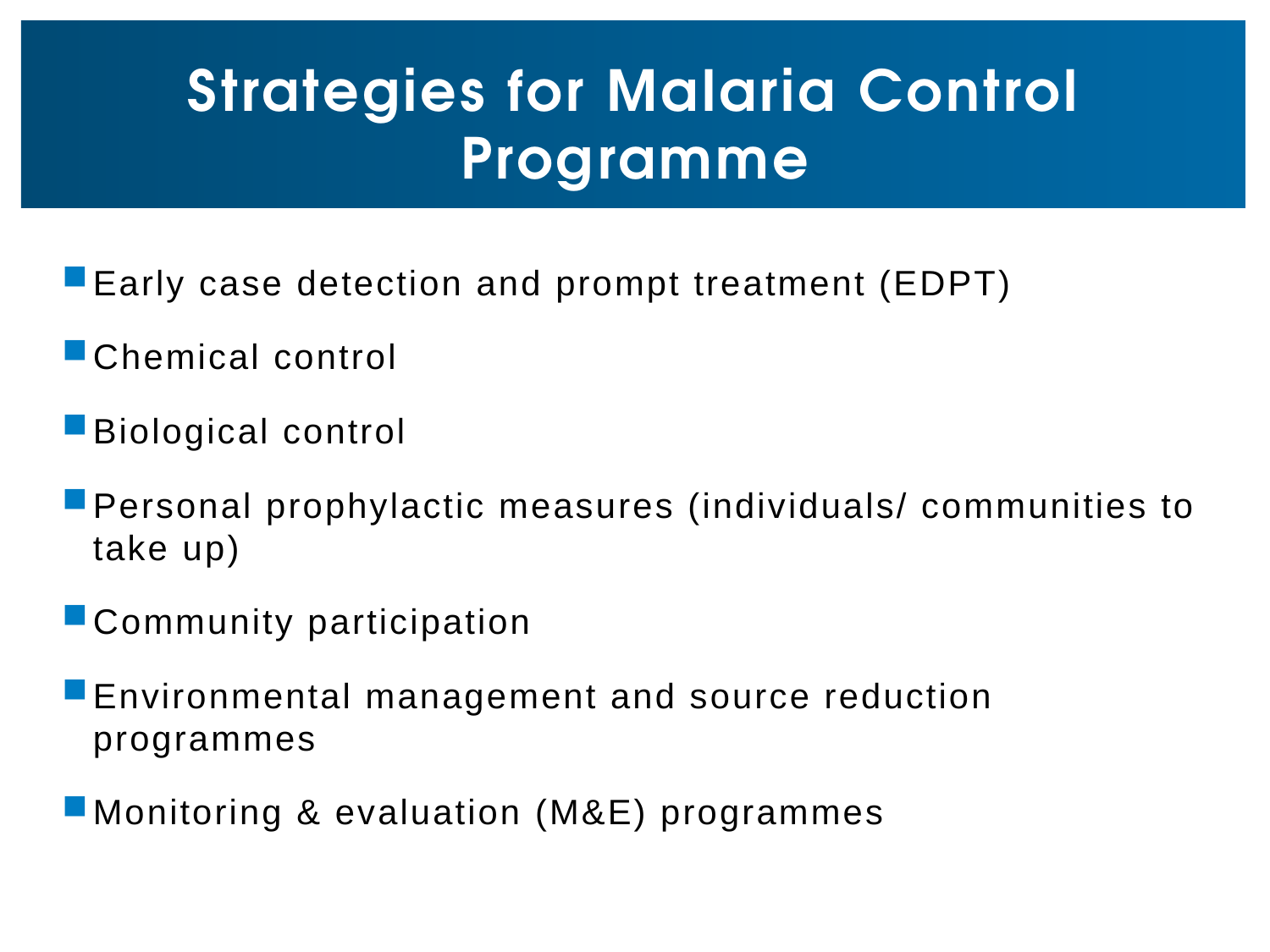

# Strategies for Malaria Control Programme
Early case detection and prompt treatment (EDPT)
Chemical control
Biological control
Personal prophylactic measures (individuals/ communities to take up)
Community participation
Environmental management and source reduction programmes
Monitoring & evaluation (M&E) programmes